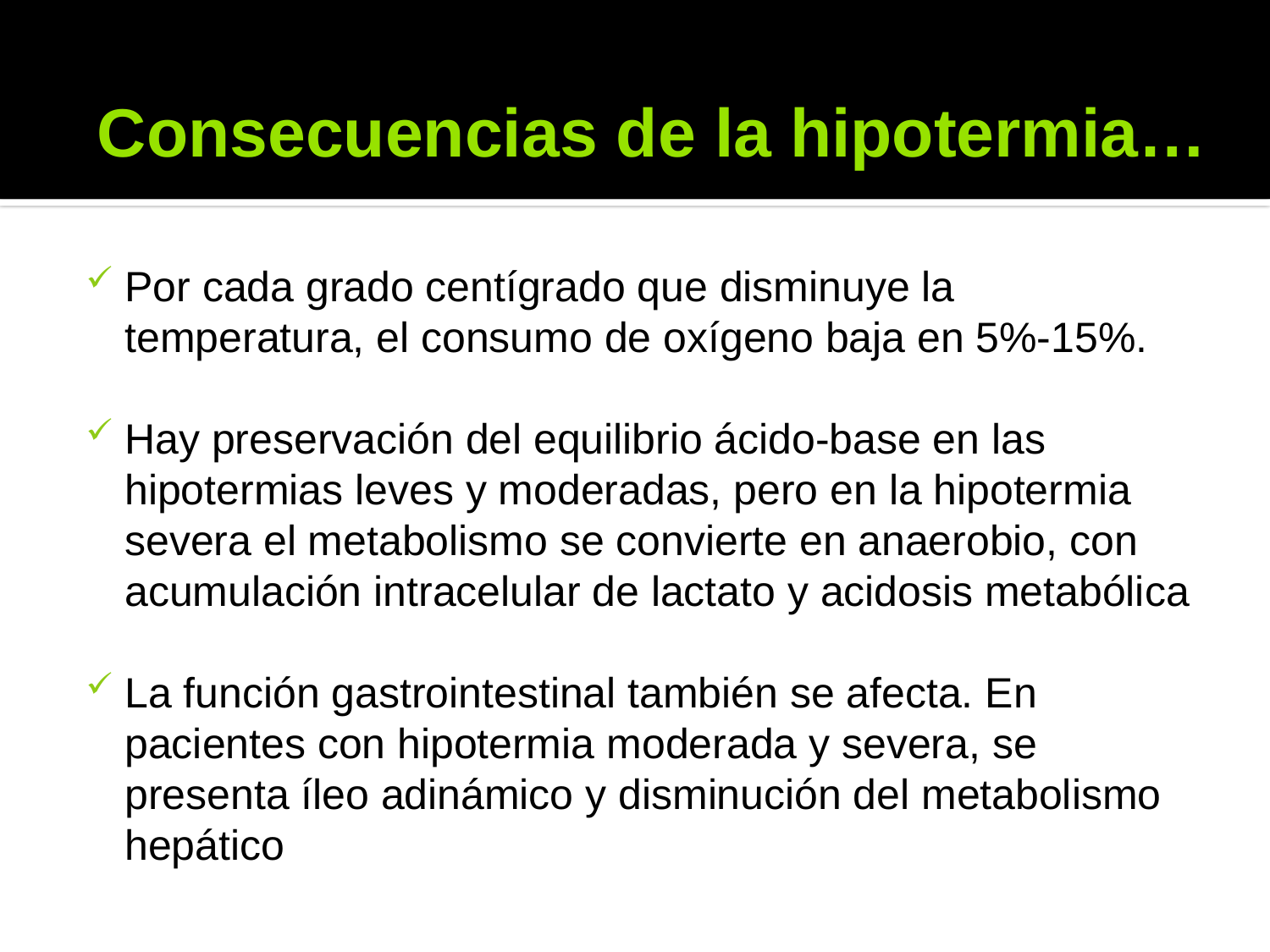

#
Consecuencias de la hipotermia…
Por cada grado centígrado que disminuye la temperatura, el consumo de oxígeno baja en 5%-15%.

Hay preservación del equilibrio ácido-base en las hipotermias leves y moderadas, pero en la hipotermia severa el metabolismo se convierte en anaerobio, con acumulación intracelular de lactato y acidosis metabólica

La función gastrointestinal también se afecta. En pacientes con hipotermia moderada y severa, se presenta íleo adinámico y disminución del metabolismo hepático